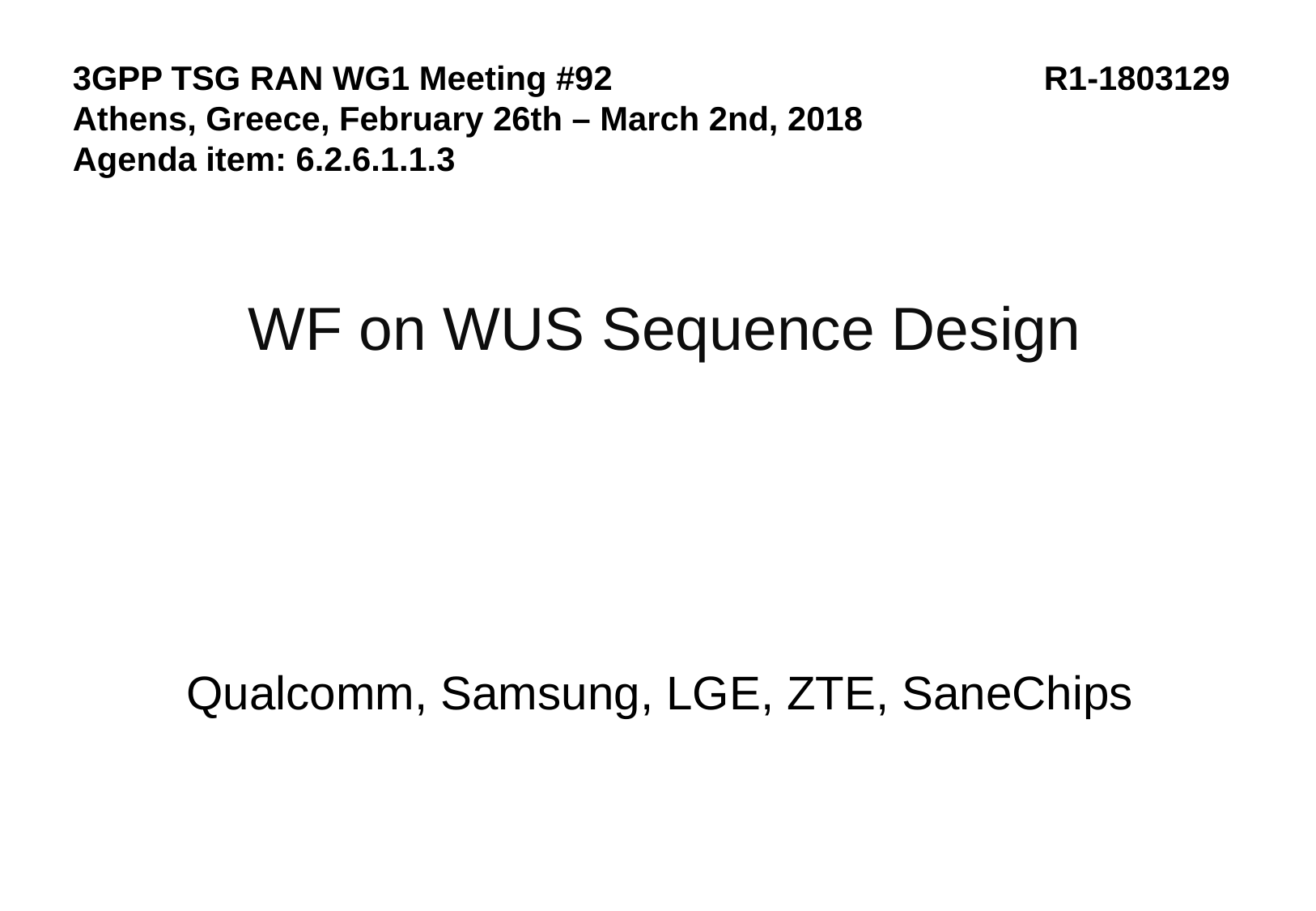

3GPP TSG RAN WG1 Meeting #92				R1-1803129
Athens, Greece, February 26th – March 2nd, 2018
Agenda item: 6.2.6.1.1.3
WF on WUS Sequence Design
Qualcomm, Samsung, LGE, ZTE, SaneChips